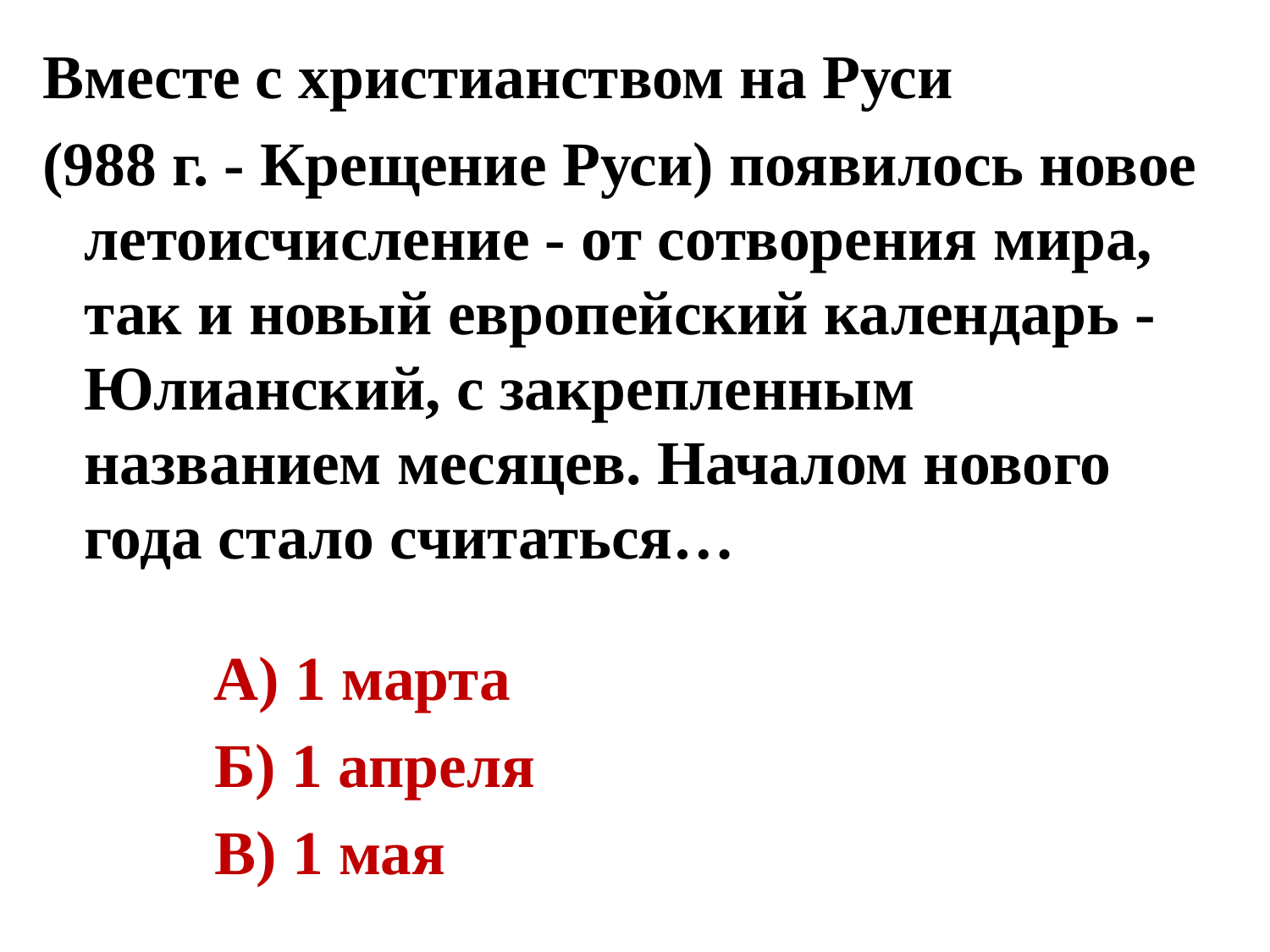

Вместе с христианством на Руси
(988 г. - Крещение Руси) появилось новое летоисчисление - от сотворения мира, так и новый европейский календарь - Юлианский, с закрепленным названием месяцев. Началом нового года стало считаться…

                  А) 1 марта
           Б) 1 апреля
           В) 1 мая